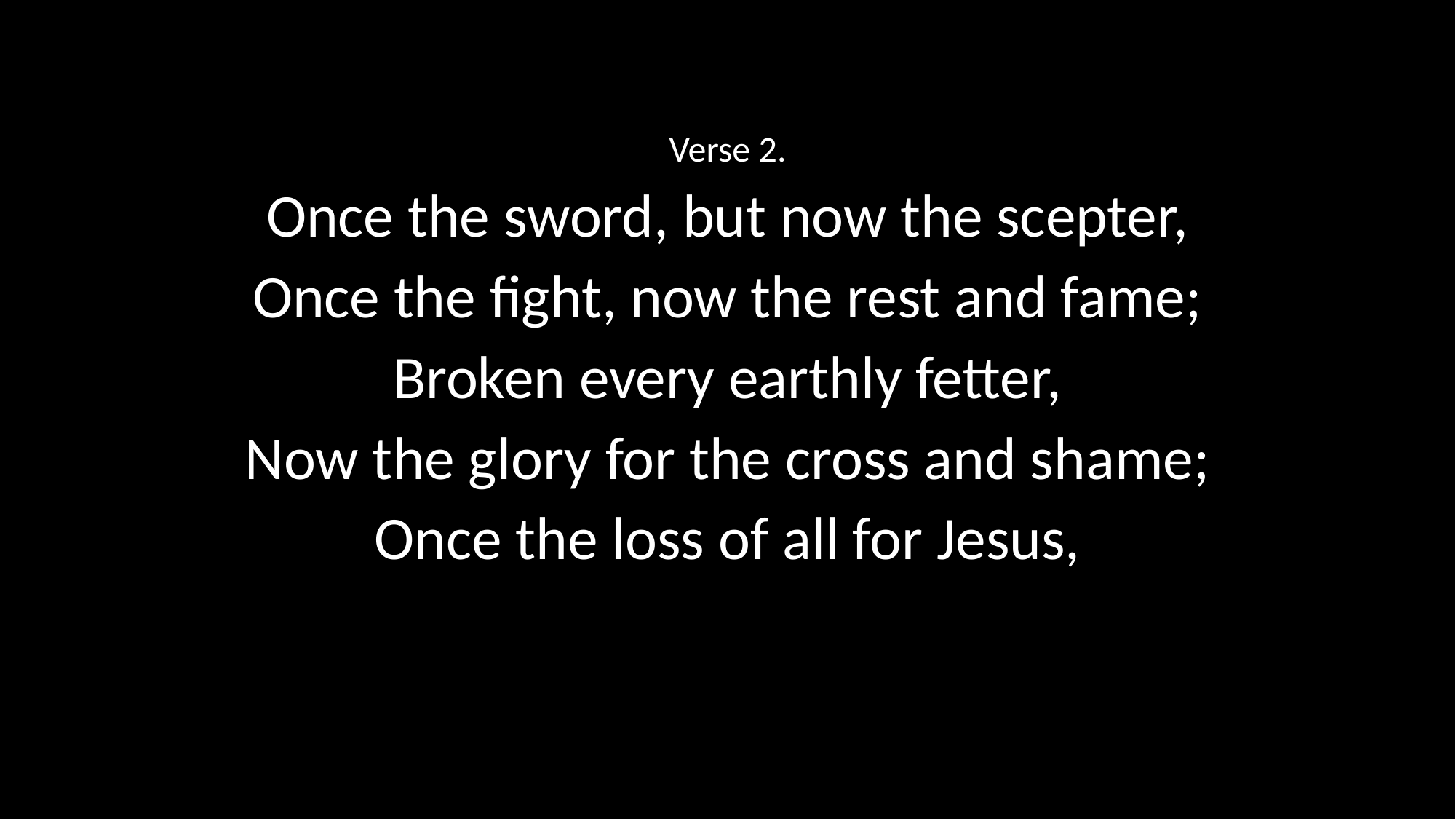

Verse 2.
Once the sword, but now the scepter,
Once the fight, now the rest and fame;
Broken every earthly fetter,
Now the glory for the cross and shame;
Once the loss of all for Jesus,